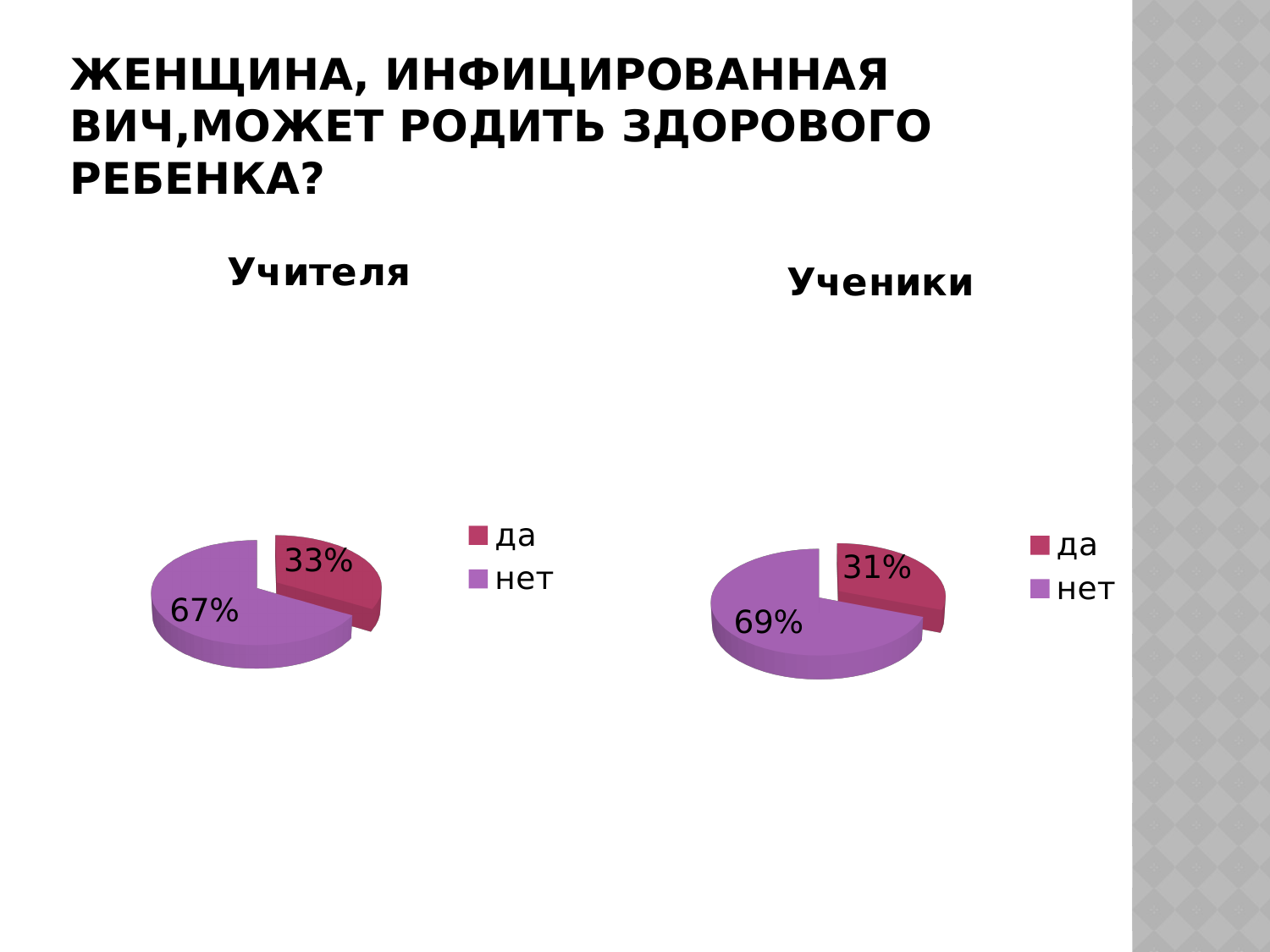

# Женщина, инфицированная ВИЧ,МОЖЕТ РОДИТЬ ЗДОРОВОГО РЕБЕНКА?

[unsupported chart]

[unsupported chart]